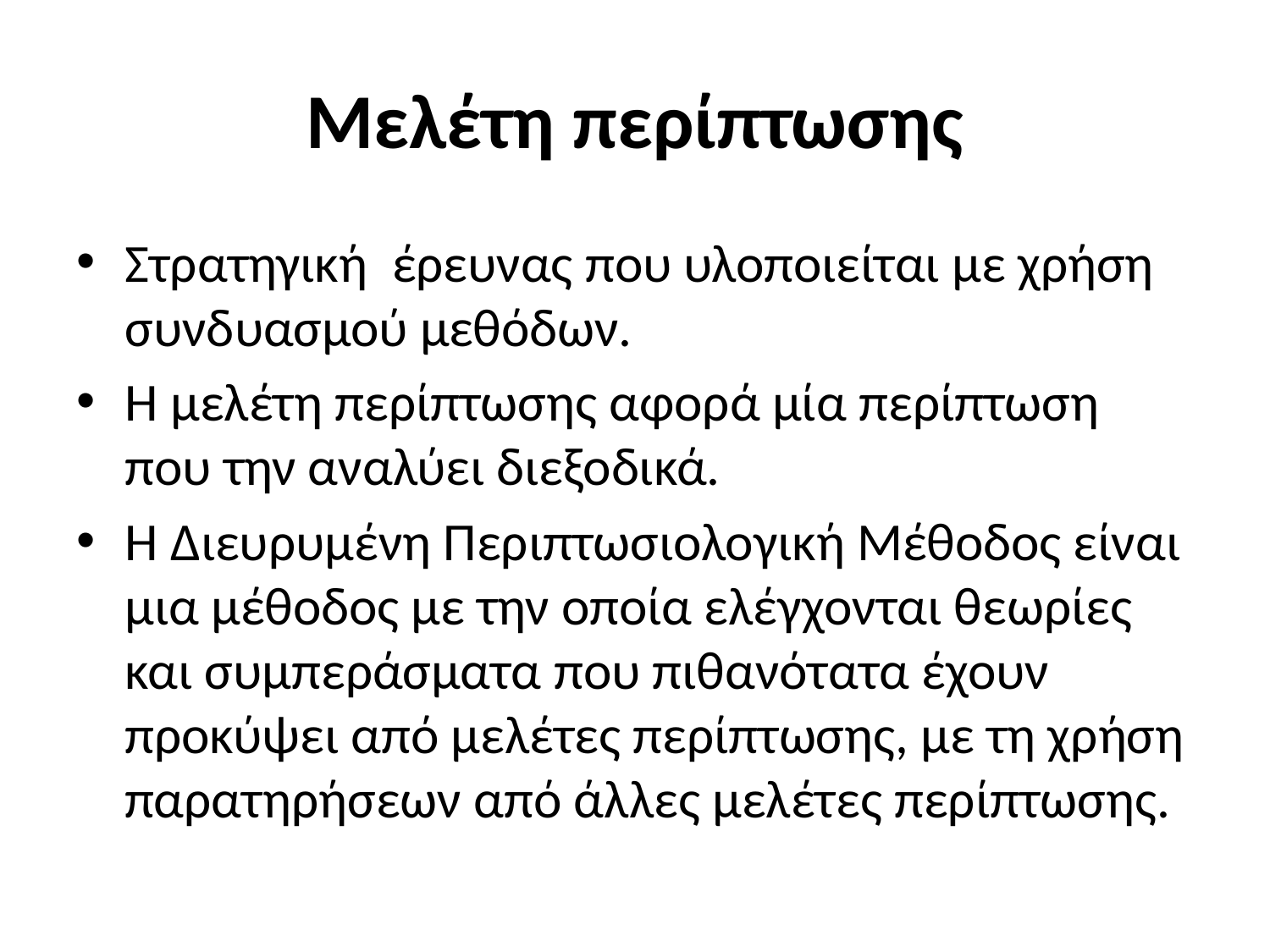

# Μελέτη περίπτωσης
Στρατηγική  έρευνας που υλοποιείται με χρήση συνδυασμού μεθόδων.
Η μελέτη περίπτωσης αφορά μία περίπτωση που την αναλύει διεξοδικά.
Η Διευρυμένη Περιπτωσιολογική Μέθοδος είναι μια μέθοδος με την οποία ελέγχονται θεωρίες και συμπεράσματα που πιθανότατα έχουν προκύψει από μελέτες περίπτωσης, με τη χρήση παρατηρήσεων από άλλες μελέτες περίπτωσης.